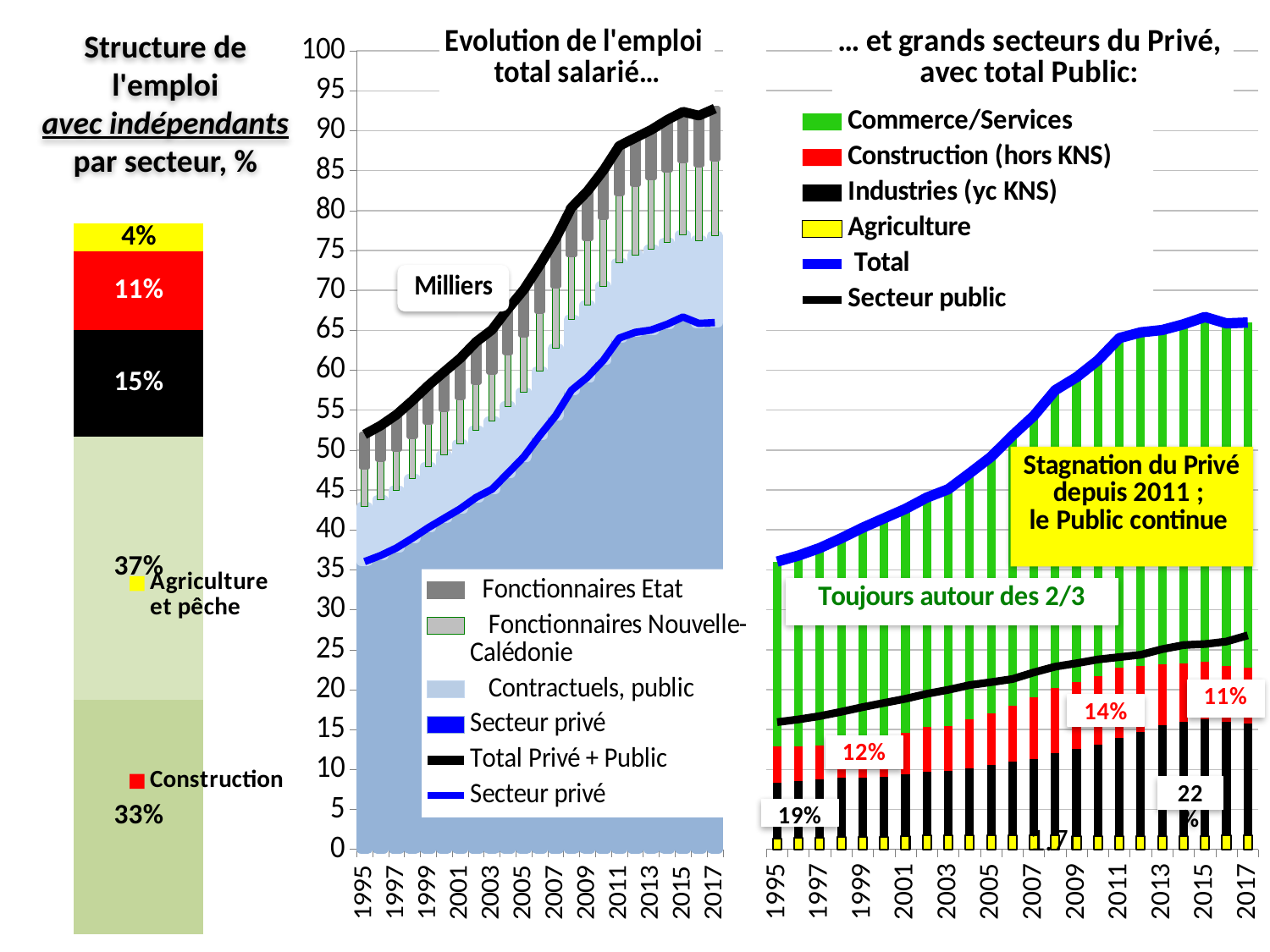

Structure de
 l'emploi
avec indépendants
par secteur, %

### Chart: … et grands secteurs du Privé,
avec total Public:

| Category | Agriculture | Industries (yc KNS) | Construction (hors KNS) | Commerce/Services |  Total  | Secteur public |
|---|---|---|---|---|---|---|
| 1995.0 | 1.369936 | 6.996469499999998 | 4.535800249999989 | 23.127801 | 36.03000675 | 15.93265990066436 |
| 1996.0 | 1.40070275 | 7.1899635 | 4.35225175 | 23.84679675 | 36.78971475 | 16.26860680380542 |
| 1997.0 | 1.424398 | 7.349967500000001 | 4.2014065 | 24.767044 | 37.742816 | 16.6900732268487 |
| 1998.0 | 1.502268 | 7.43026275 | 4.584928499999998 | 25.44366399999998 | 38.96112325 | 17.22881514836566 |
| 1999.0 | 1.5457855 | 7.38962925 | 4.9689635 | 26.369085 | 40.27346325 | 17.80913885019338 |
| 2000.0 | 1.58662725 | 7.5203685 | 5.0848985 | 27.267237 | 41.45913125 | 18.33344752241146 |
| 2001.0 | 1.699948 | 7.73994 | 5.142149000000001 | 28.05077175 | 42.63280875 | 18.85245393199427 |
| 2002.0 | 1.769289 | 7.946516249999986 | 5.603156749999987 | 28.73454675 | 44.05350875 | 19.480695 |
| 2003.0 | 1.7635945 | 8.09954025 | 5.58127375 | 29.64605 | 45.09045850000001 | 19.97062775 |
| 2004.0 | 1.77995375 | 8.40992525 | 6.065971749999988 | 30.84859875 | 47.10444949999999 | 20.568571 |
| 2005.0 | 1.74458575 | 8.8050605 | 6.4238235 | 32.1830665 | 49.15653625 | 20.933192 |
| 2006.0 | 1.717825 | 9.31675375 | 6.962775499999998 | 33.8298735 | 51.82722775 | 21.325211 |
| 2007.0 | 1.7746425 | 9.53693025 | 7.71174275 | 35.27803 | 54.3013455 | 22.1590685 |
| 2008.0 | 1.73396425 | 10.28523 | 8.213864 | 37.270766 | 57.50382425 | 22.877605 |
| 2009.0 | 1.66544775 | 10.92391725 | 8.3685935 | 38.17057525 | 59.12853375 | 23.3013305 |
| 2010.0 | 1.63264025 | 11.43826775 | 8.65177725 | 39.52783650000001 | 61.25052175 | 23.77566575 |
| 2011.0 | 1.6627725 | 12.2392945 | 8.87360975 | 41.2528975 | 64.02857425 | 24.072183 |
| 2012.0 | 1.666491 | 13.065604 | 8.184901749999998 | 41.83304749999999 | 64.75004425 | 24.36525225 |
| 2013.0 | 1.6659345 | 13.85468675 | 7.680146749999988 | 41.83773725 | 65.03850525 | 25.0667825 |
| 2014.0 | 1.66242425 | 14.25990525 | 7.400374750000001 | 42.437581 | 65.76028525 | 25.578488 |
| 2015.0 | 1.70916025 | 14.546212 | 7.2547275 | 43.159788 | 66.66988774999986 | 25.7031575 |
| 2016.0 | 1.75553375 | 14.1661635 | 7.01329775 | 42.9388575 | 65.87385249999986 | 26.01747375 |
| 2017.0 | 1.779532 | 13.996873 | 7.002852666666667 | 43.19511 | 65.97436766666667 | 26.792762 |

### Chart

| Category | Services non marchands | Services marchands | Industrie | Construction | Agriculture et pêche |
|---|---|---|---|---|---|

### Chart: Evolution de l'emploi
total salarié…

| Category | Secteur privé |    Contractuels, public |    Fonctionnaires Nouvelle-Calédonie |   Fonctionnaires Etat | Total Privé + Public | Secteur privé |
|---|---|---|---|---|---|---|
| 1995.0 | 36.03000675 | 6.861202224023908 | 4.93958302577064 | 4.131874650869817 | 51.96266665066425 | 36.03000675 |
| 1996.0 | 36.78971475 | 7.005873587961656 | 5.043736232495807 | 4.218996983347949 | 53.05832155380534 | 36.78971475 |
| 1997.0 | 37.742816 | 7.18737287164469 | 5.174402951184133 | 4.328297404019878 | 54.4328892268487 | 37.742816 |
| 1998.0 | 38.96112325000001 | 7.419375393077594 | 5.341428448959631 | 4.468011306328425 | 56.18993839836566 | 38.96112325000001 |
| 1999.0 | 40.27346325 | 7.669284592072555 | 5.521345495132258 | 4.618508762988565 | 58.08260210019338 | 40.27346325 |
| 2000.0 | 41.45913125000001 | 7.895071613845844 | 5.683896270313544 | 4.754479638252071 | 59.79257877241146 | 41.45913125000001 |
| 2001.0 | 42.63280875 | 8.118575282028942 | 5.844803191507193 | 4.889075458458134 | 61.48526268199424 | 42.63280875 |
| 2002.0 | 44.05350875 | 8.3891195 | 6.039576 | 5.0519995 | 63.53420375 | 44.05350875 |
| 2003.0 | 45.0904585 | 8.51930225 | 6.166575999999987 | 5.2847495 | 65.06108624999997 | 45.0904585 |
| 2004.0 | 47.10444949999999 | 8.3727845 | 6.7405535 | 5.455233 | 67.67302049999998 | 47.10444949999999 |
| 2005.0 | 49.15653625 | 8.11074 | 7.119903 | 5.702549 | 70.08972824999998 | 49.15653625 |
| 2006.0 | 51.82722775 | 8.0693085 | 7.48257 | 5.7733325 | 73.15243874999973 | 51.82722775 |
| 2007.0 | 54.3013455 | 8.43111675 | 7.813110999999988 | 5.91484075 | 76.460414 | 54.3013455 |
| 2008.0 | 57.50382425 | 8.839125 | 8.06673 | 5.97175 | 80.38142925 | 57.50382425 |
| 2009.0 | 59.12853375 | 8.99350325 | 8.3342855 | 5.97354175 | 82.42986425 | 59.12853375 |
| 2010.0 | 61.25052175 | 9.280563 | 8.570936 | 5.924166749999989 | 85.0261875 | 61.25052175 |
| 2011.0 | 64.02857425 | 9.434331250000001 | 8.653582 | 5.98426975 | 88.10075724999986 | 64.02857425 |
| 2012.0 | 64.75004425 | 9.712984 | 8.823978 | 5.828290249999989 | 89.1152965 | 64.75004425 |
| 2013.0 | 65.03850525 | 10.07497375 | 8.943831 | 6.047977749999989 | 90.10528774999995 | 65.03850525 |
| 2014.0 | 65.76028525 | 10.23606275 | 9.08552175 | 6.2569035 | 91.33877324999995 | 65.76028525 |
| 2015.0 | 66.66988774999986 | 10.2923735 | 9.25624325 | 6.154540749999985 | 92.37304524999998 | 66.66988774999986 |
| 2016.0 | 65.87385249999987 | 10.392369 | 9.456543 | 6.168561749999989 | 91.89132625 | 65.87385249999987 |
| 2017.0 | 65.97436766666667 | 10.86959433333333 | 9.570613333333332 | 6.352554333333334 | 92.7671296666667 | 65.97436766666667 |